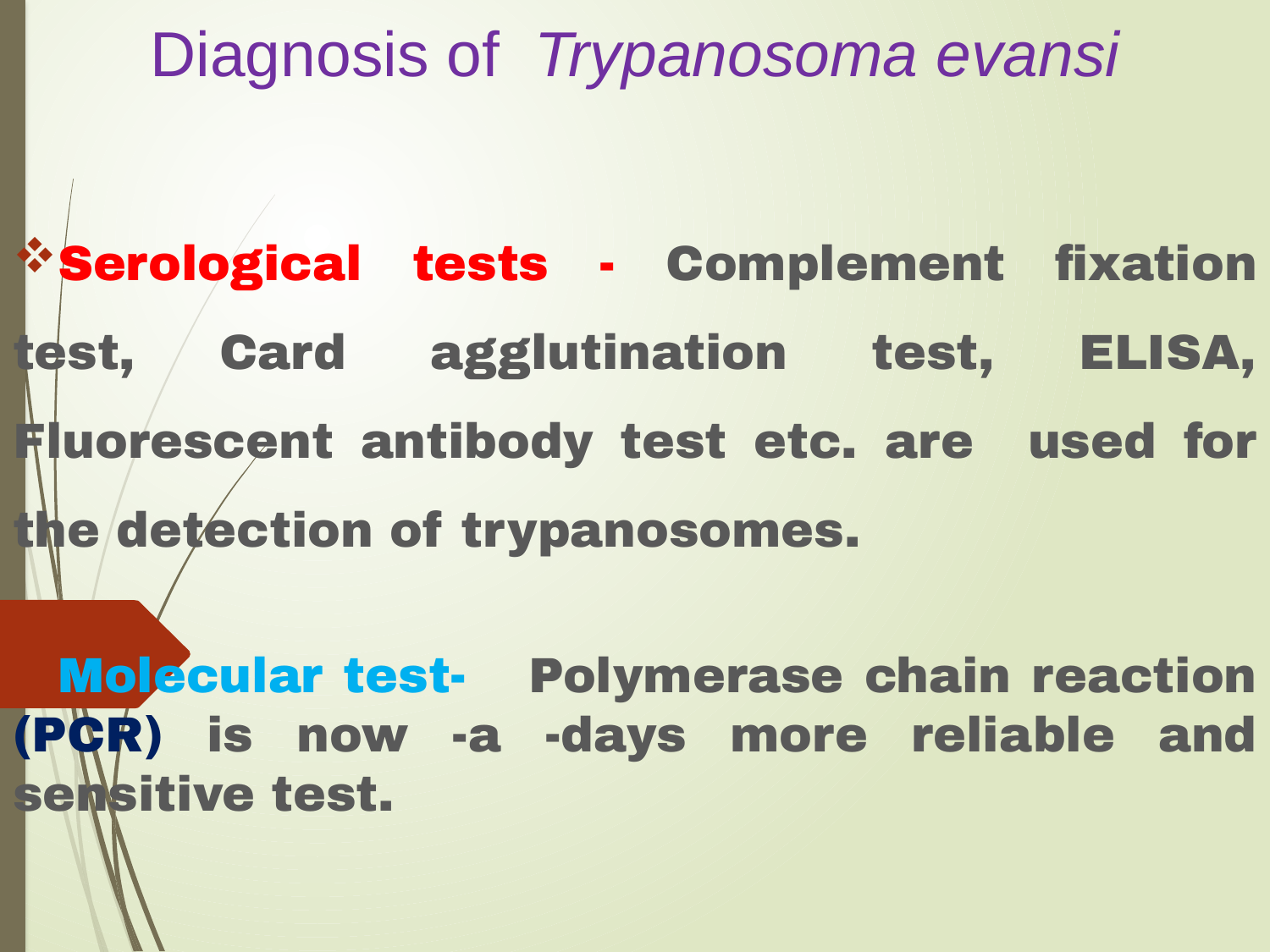

# Diagnosis of  Trypanosoma evansi

Serological tests - Complement fixation test, Card agglutination test, ELISA, Fluorescent antibody test etc. are  used for the detection of trypanosomes.

Molecular test-   Polymerase chain reaction (PCR) is now -a -days more reliable and sensitive test.